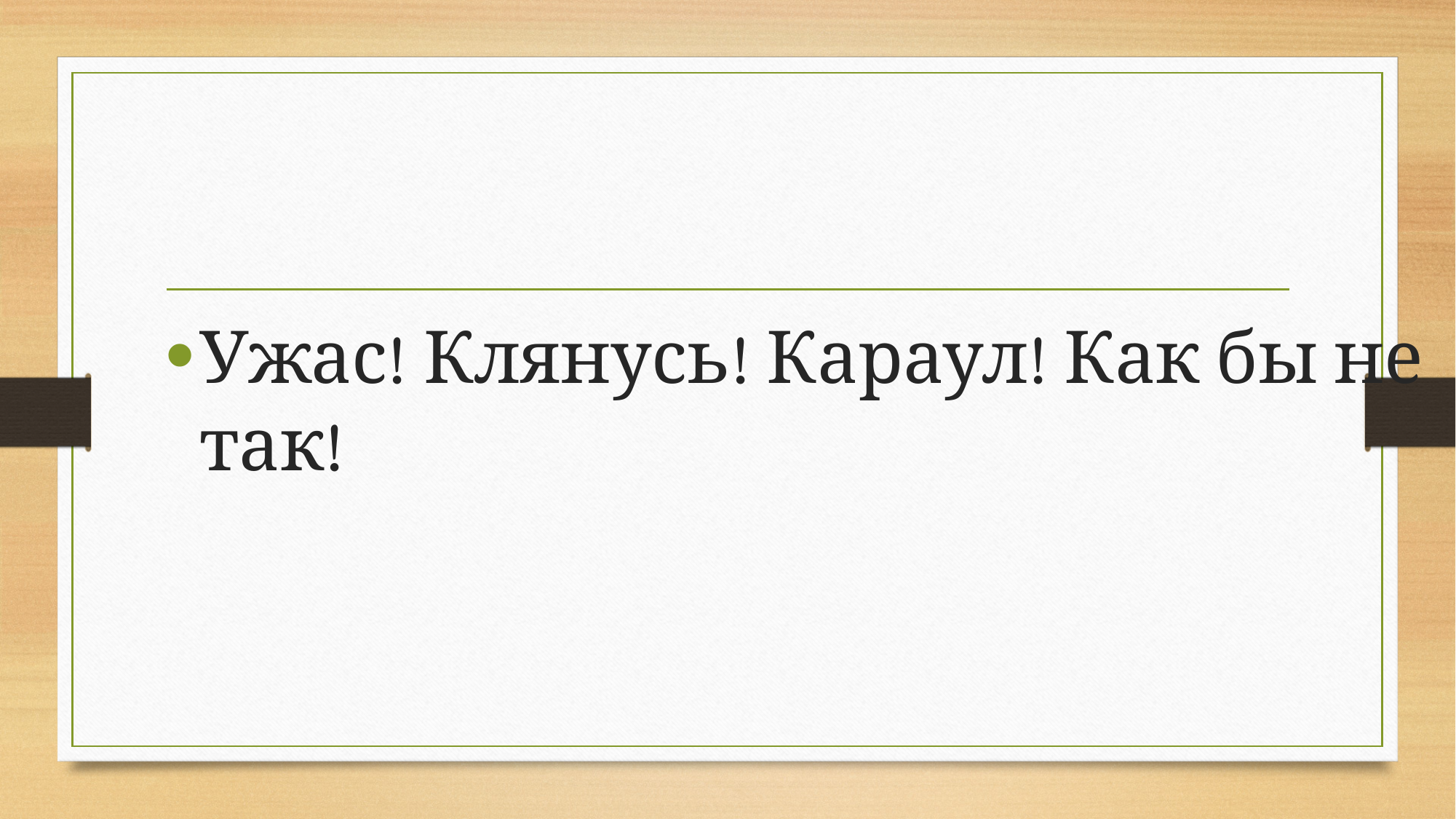

Ужас! Клянусь! Караул! Как бы не так!